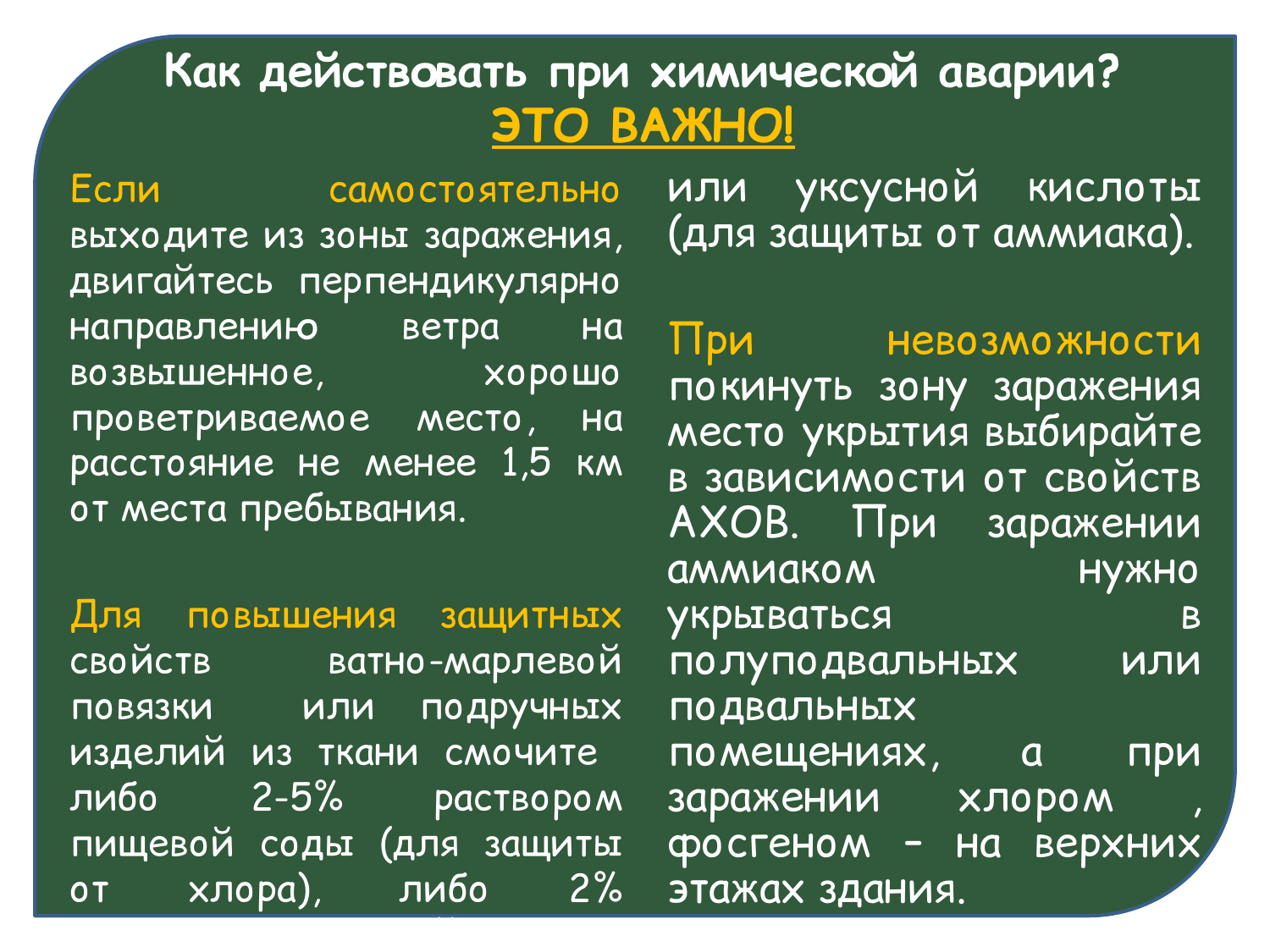

# Как действовать при химической аварии? ЭТО ВАЖНО!

Если самостоятельно выходите из зоны заражения, двигайтесь перпендикулярно направлению ветра на возвышенное, хорошо проветриваемое место, на расстояние не менее 1,5 км от места пребывания.

Для повышения защитных свойств ватно-марлевой повязки  или подручных изделий из ткани смочите  либо 2-5% раствором пищевой соды (для защиты от хлора), либо 2% раствором лимонной

или уксусной кислоты (для защиты от аммиака).

При невозможности покинуть зону заражения место укрытия выбирайте в зависимости от свойств АХОВ. При заражении аммиаком нужно укрываться в полуподвальных или подвальных помещениях, а при заражении хлором , фосгеном – на верхних этажах здания.